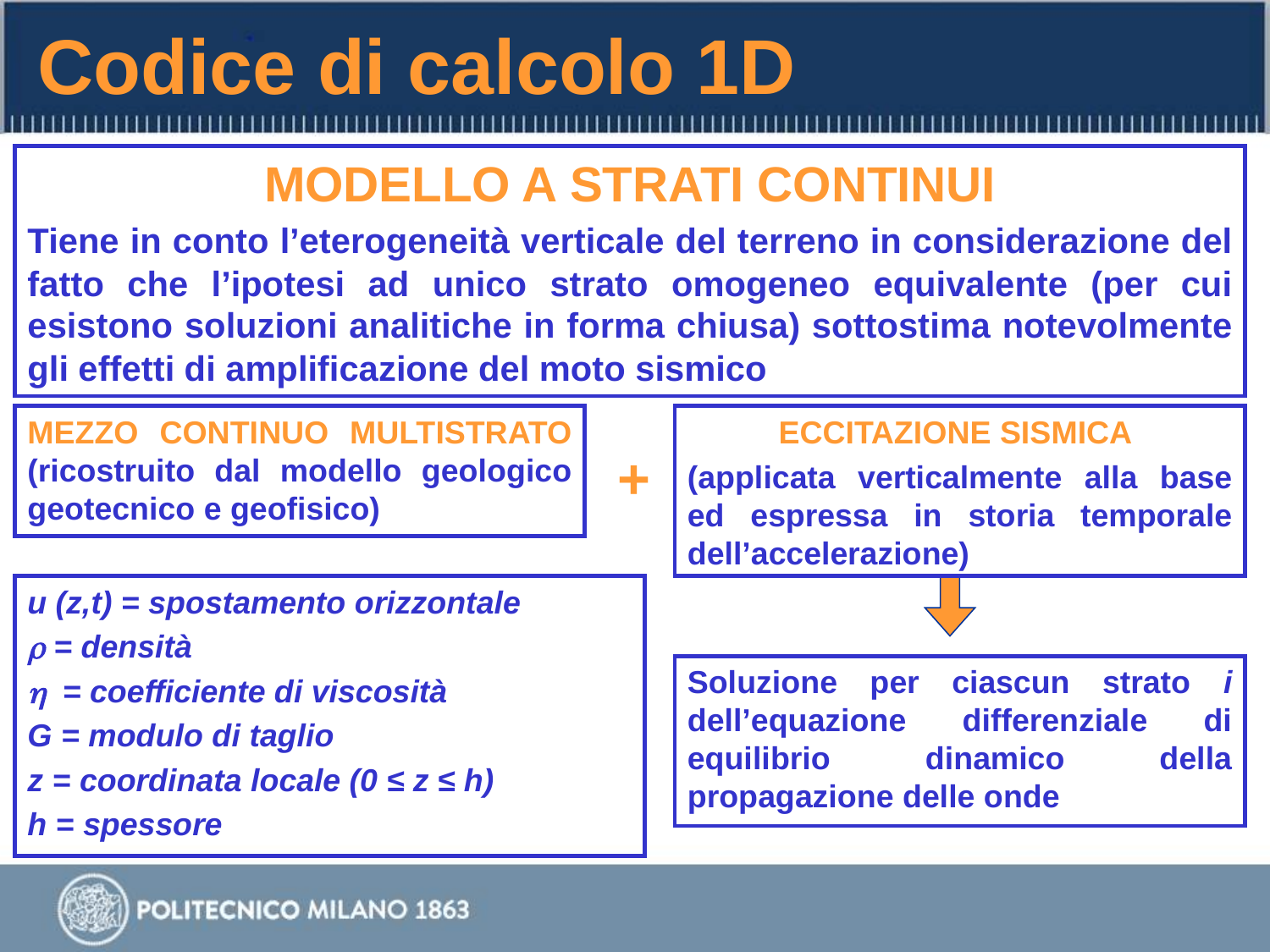

Codice di calcolo 1D
MODELLO A STRATI CONTINUI
Tiene in conto l’eterogeneità verticale del terreno in considerazione del fatto che l’ipotesi ad unico strato omogeneo equivalente (per cui esistono soluzioni analitiche in forma chiusa) sottostima notevolmente gli effetti di amplificazione del moto sismico
MEZZO CONTINUO MULTISTRATO (ricostruito dal modello geologico geotecnico e geofisico)
ECCITAZIONE SISMICA
(applicata verticalmente alla base ed espressa in storia temporale dell’accelerazione)
+
u (z,t) = spostamento orizzontale
ρ = densità
η = coefficiente di viscosità
G = modulo di taglio
z = coordinata locale (0 ≤ z ≤ h)
h = spessore

Soluzione per ciascun strato i dell’equazione differenziale di equilibrio dinamico della propagazione delle onde